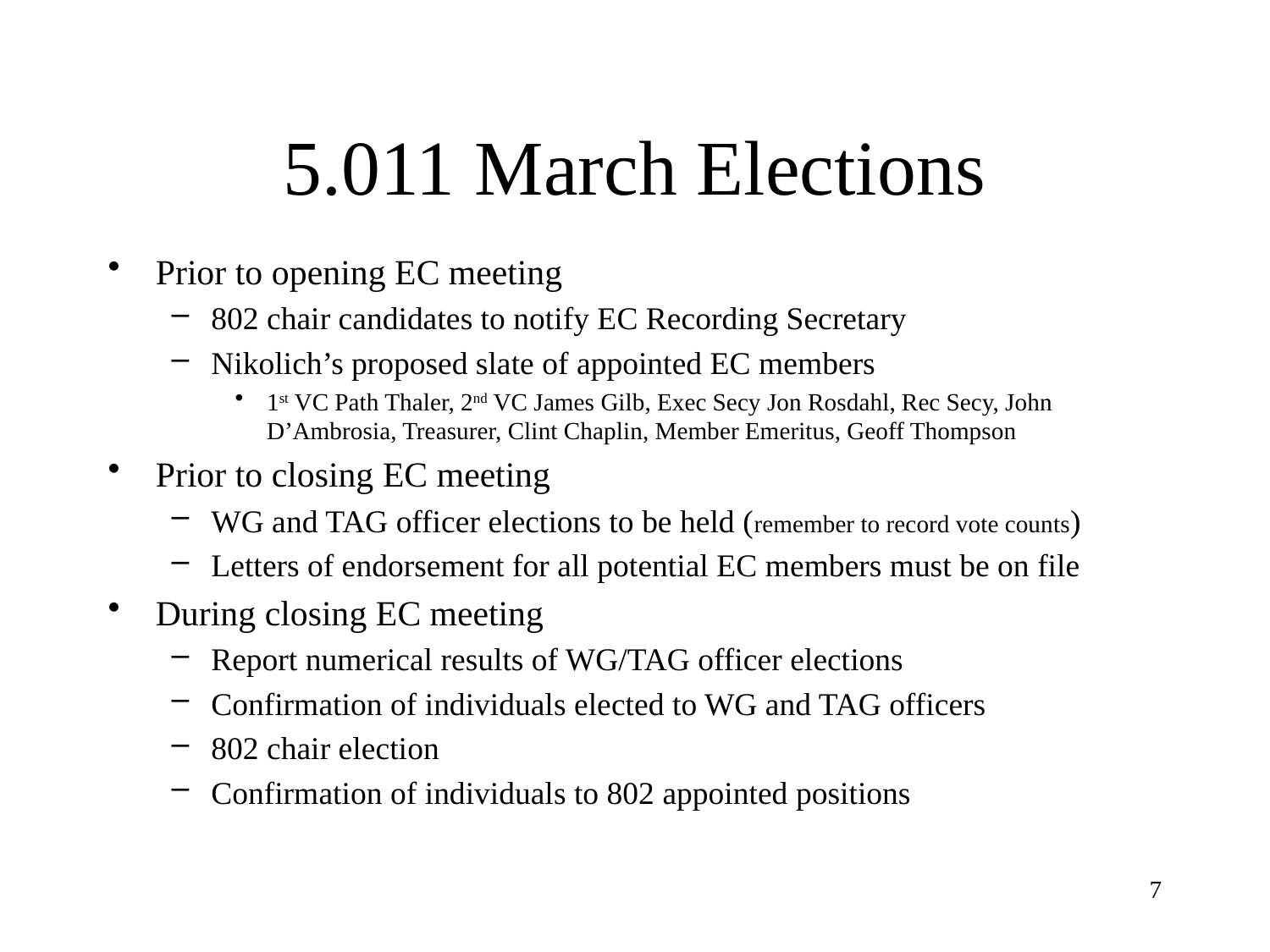

# 5.011 March Elections
Prior to opening EC meeting
802 chair candidates to notify EC Recording Secretary
Nikolich’s proposed slate of appointed EC members
1st VC Path Thaler, 2nd VC James Gilb, Exec Secy Jon Rosdahl, Rec Secy, John D’Ambrosia, Treasurer, Clint Chaplin, Member Emeritus, Geoff Thompson
Prior to closing EC meeting
WG and TAG officer elections to be held (remember to record vote counts)
Letters of endorsement for all potential EC members must be on file
During closing EC meeting
Report numerical results of WG/TAG officer elections
Confirmation of individuals elected to WG and TAG officers
802 chair election
Confirmation of individuals to 802 appointed positions

7